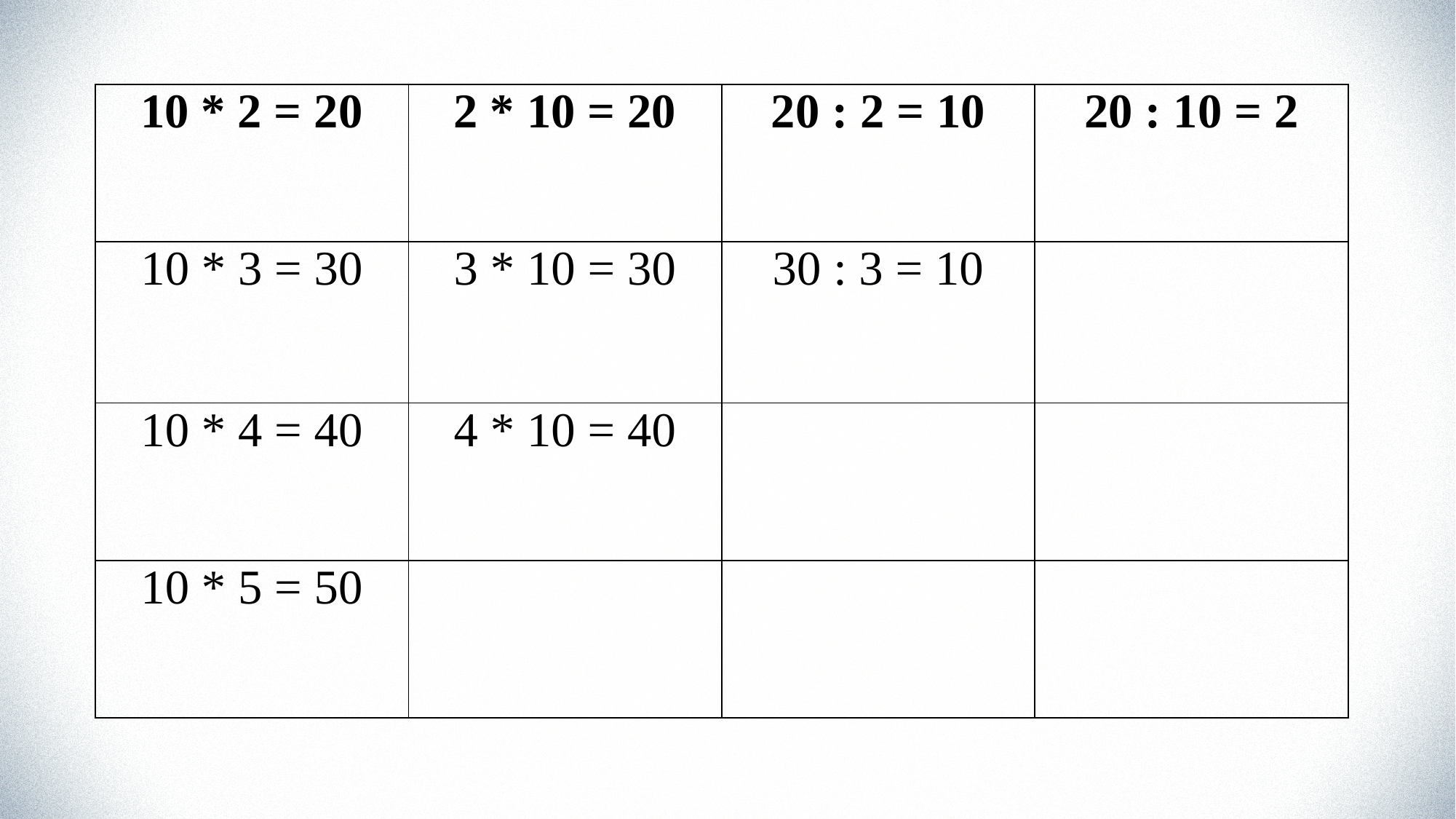

| 10 \* 2 = 20 | 2 \* 10 = 20 | 20 : 2 = 10 | 20 : 10 = 2 |
| --- | --- | --- | --- |
| 10 \* 3 = 30 | 3 \* 10 = 30 | 30 : 3 = 10 |  |
| 10 \* 4 = 40 | 4 \* 10 = 40 |  |  |
| 10 \* 5 = 50 |  |  |  |